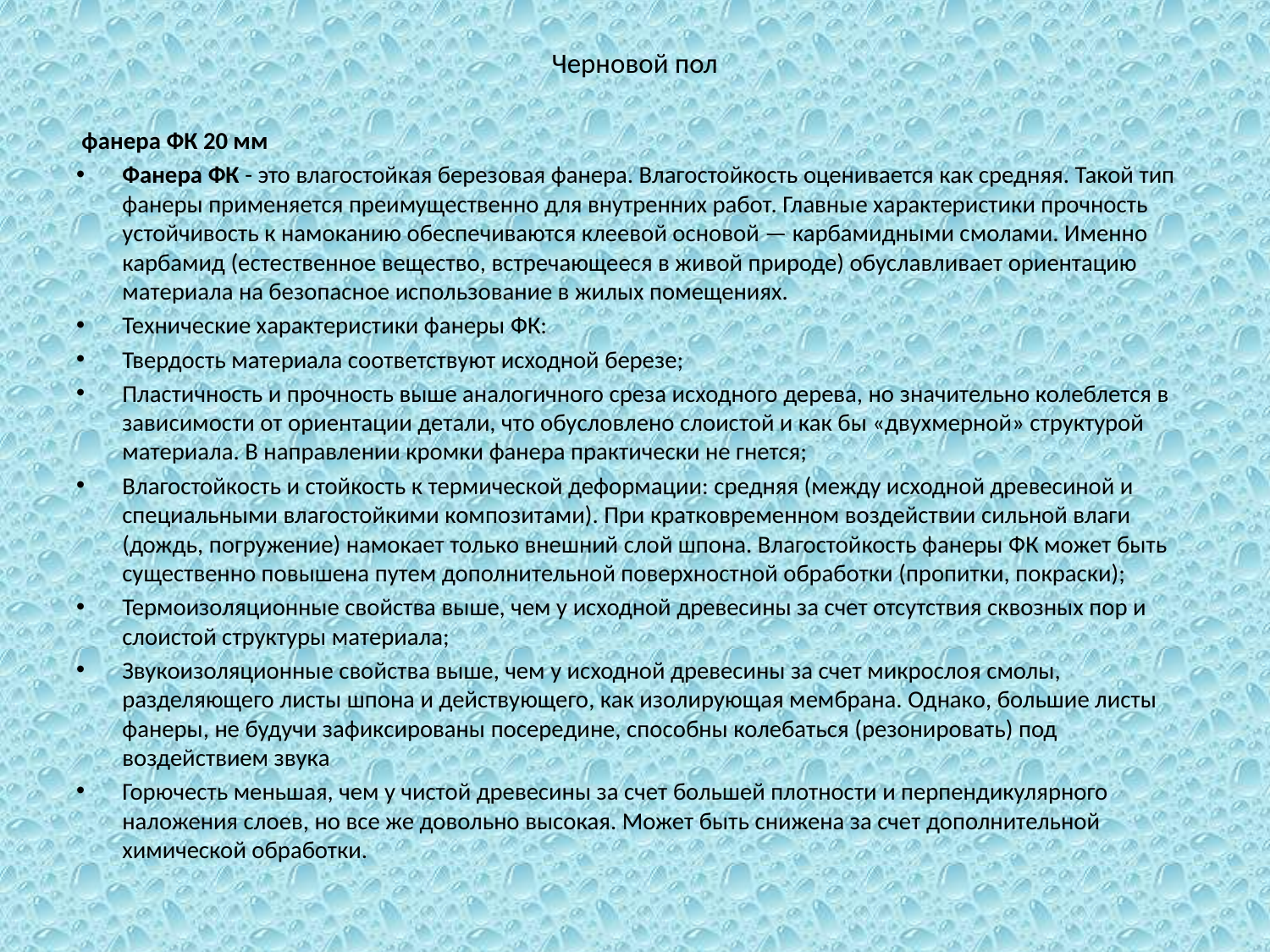

# Черновой пол
 фанера ФК 20 мм
Фанера ФК - это влагостойкая березовая фанера. Влагостойкость оценивается как средняя. Такой тип фанеры применяется преимущественно для внутренних работ. Главные характеристики прочность устойчивость к намоканию обеспечиваются клеевой основой — карбамидными смолами. Именно карбамид (естественное вещество, встречающееся в живой природе) обуславливает ориентацию материала на безопасное использование в жилых помещениях.
Технические характеристики фанеры ФК:
Твердость материала соответствуют исходной березе;
Пластичность и прочность выше аналогичного среза исходного дерева, но значительно колеблется в зависимости от ориентации детали, что обусловлено слоистой и как бы «двухмерной» структурой материала. В направлении кромки фанера практически не гнется;
Влагостойкость и стойкость к термической деформации: средняя (между исходной древесиной и специальными влагостойкими композитами). При кратковременном воздействии сильной влаги (дождь, погружение) намокает только внешний слой шпона. Влагостойкость фанеры ФК может быть существенно повышена путем дополнительной поверхностной обработки (пропитки, покраски);
Термоизоляционные свойства выше, чем у исходной древесины за счет отсутствия сквозных пор и слоистой структуры материала;
Звукоизоляционные свойства выше, чем у исходной древесины за счет микрослоя смолы, разделяющего листы шпона и действующего, как изолирующая мембрана. Однако, большие листы фанеры, не будучи зафиксированы посередине, способны колебаться (резонировать) под воздействием звука
Горючесть меньшая, чем у чистой древесины за счет большей плотности и перпендикулярного наложения слоев, но все же довольно высокая. Может быть снижена за счет дополнительной химической обработки.